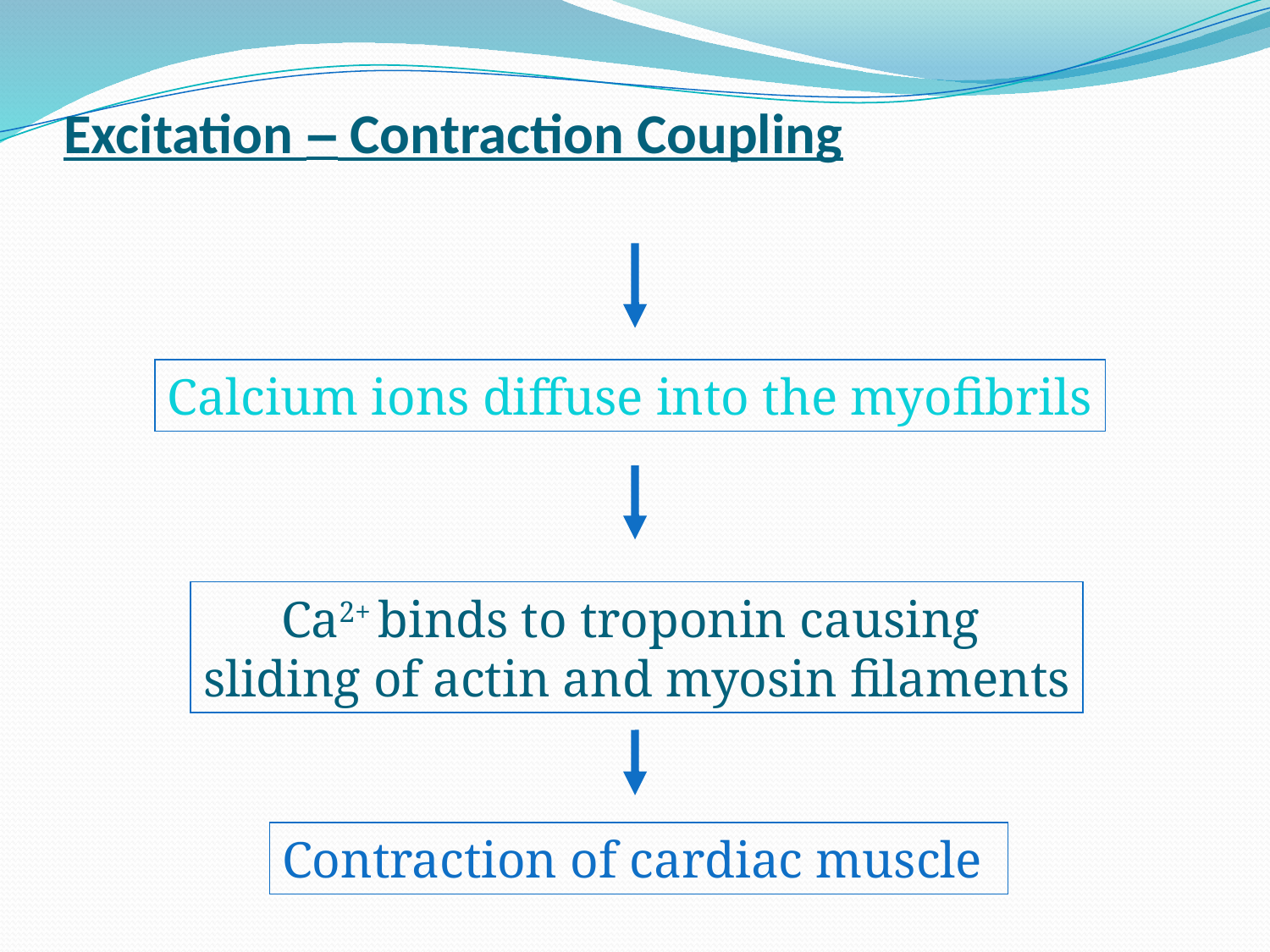

# Excitation – Contraction Coupling

Calcium ions diffuse into the myofibrils

Ca2+ binds to troponin causing
sliding of actin and myosin filaments

Contraction of cardiac muscle